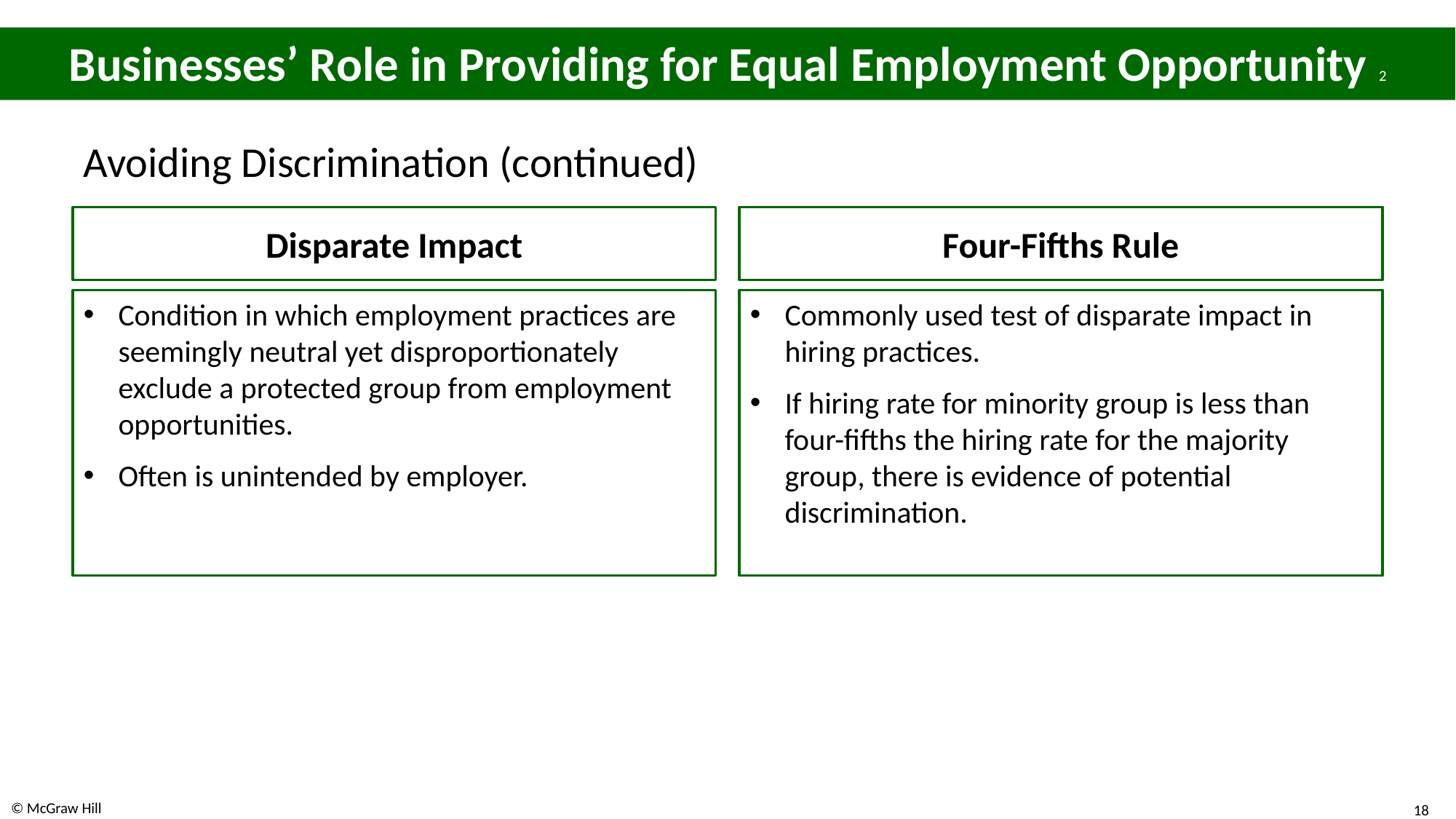

# Businesses’ Role in Providing for Equal Employment Opportunity 2
Avoiding Discrimination (continued)
Four-Fifths Rule
Disparate Impact
Commonly used test of disparate impact in hiring practices.
If hiring rate for minority group is less than four-fifths the hiring rate for the majority group, there is evidence of potential discrimination.
Condition in which employment practices are seemingly neutral yet disproportionately exclude a protected group from employment opportunities.
Often is unintended by employer.